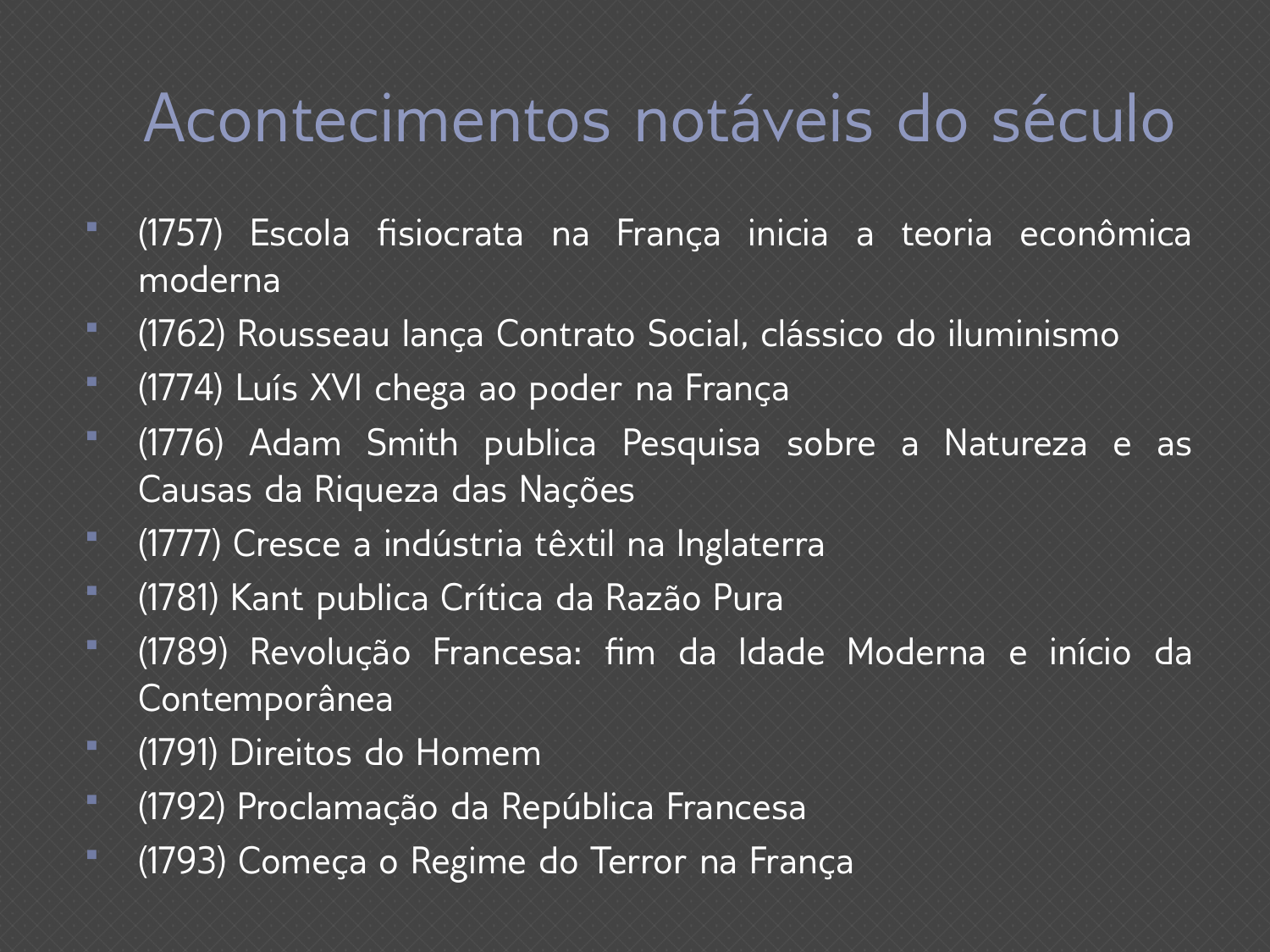

# Acontecimentos notáveis do século
(1757) Escola fisiocrata na França inicia a teoria econômica moderna
(1762) Rousseau lança Contrato Social, clássico do iluminismo
(1774) Luís XVI chega ao poder na França
(1776) Adam Smith publica Pesquisa sobre a Natureza e as Causas da Riqueza das Nações
(1777) Cresce a indústria têxtil na Inglaterra
(1781) Kant publica Crítica da Razão Pura
(1789) Revolução Francesa: fim da Idade Moderna e início da Contemporânea
(1791) Direitos do Homem
(1792) Proclamação da República Francesa
(1793) Começa o Regime do Terror na França